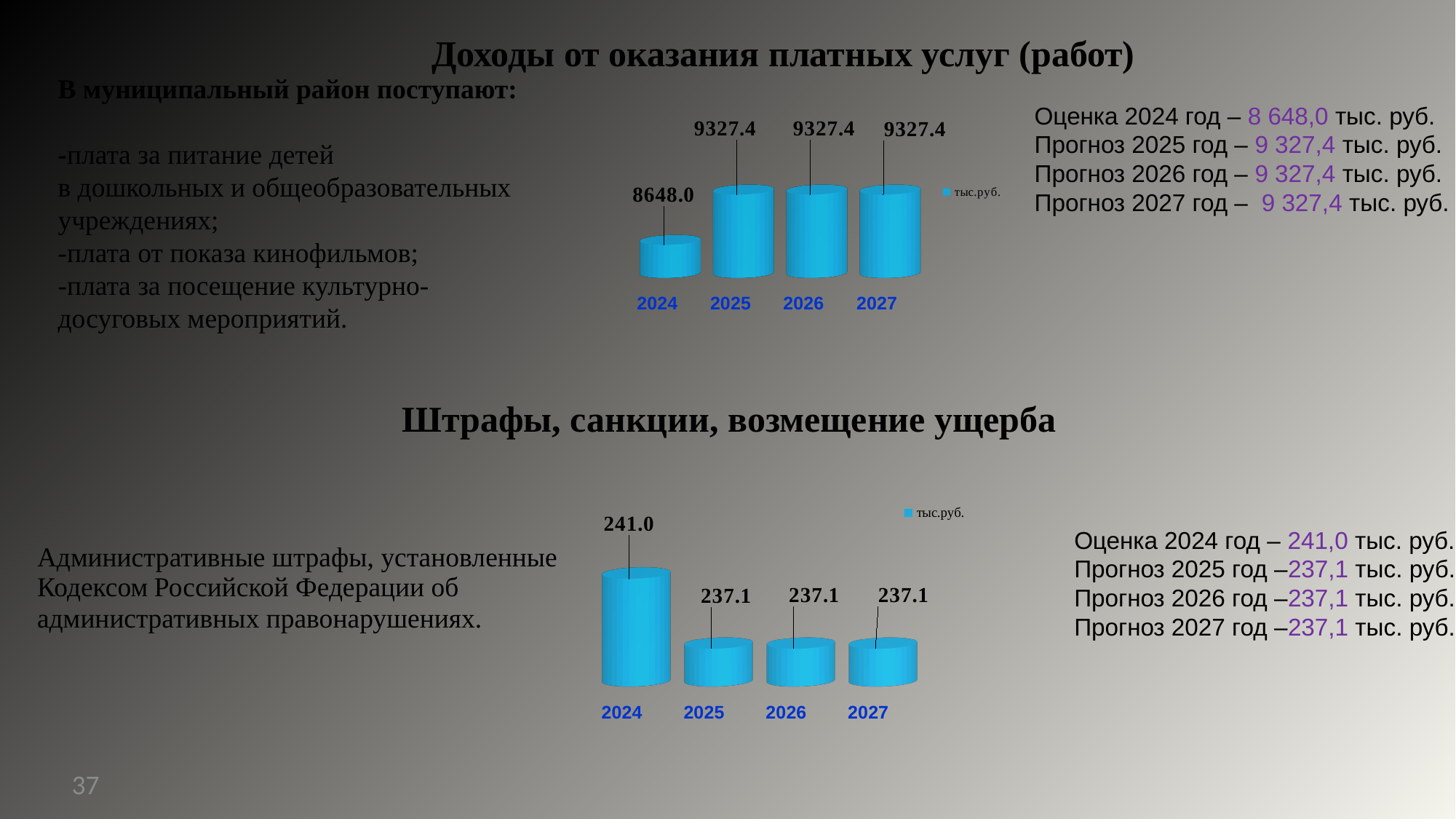

Доходы от оказания платных услуг (работ)
В муниципальный район поступают:

-плата за питание детей
в дошкольных и общеобразовательных учреждениях;
-плата от показа кинофильмов;
-плата за посещение культурно-досуговых мероприятий.

[unsupported chart]

Оценка 2024 год – 8 648,0 тыс. руб.
Прогноз 2025 год – 9 327,4 тыс. руб.
Прогноз 2026 год – 9 327,4 тыс. руб.
Прогноз 2027 год –  9 327,4 тыс. руб.
Штрафы, санкции, возмещение ущерба

[unsupported chart]

Оценка 2024 год – 241,0 тыс. руб.
Прогноз 2025 год –237,1 тыс. руб.
Прогноз 2026 год –237,1 тыс. руб.
Прогноз 2027 год –237,1 тыс. руб.
| Административные штрафы, установленные Кодексом Российской Федерации об административных правонарушениях. |
| --- |
37